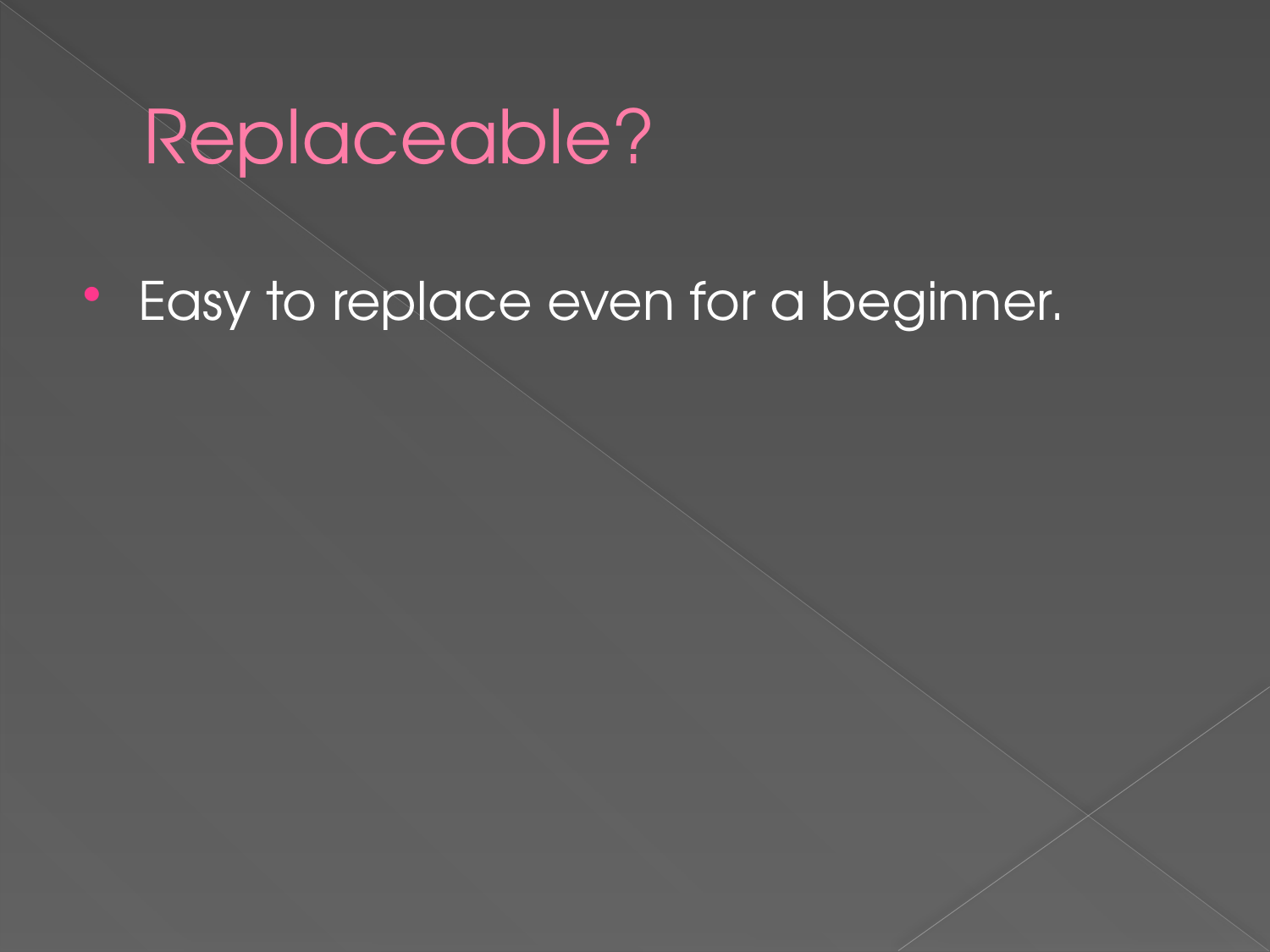

# Replaceable?
Easy to replace even for a beginner.